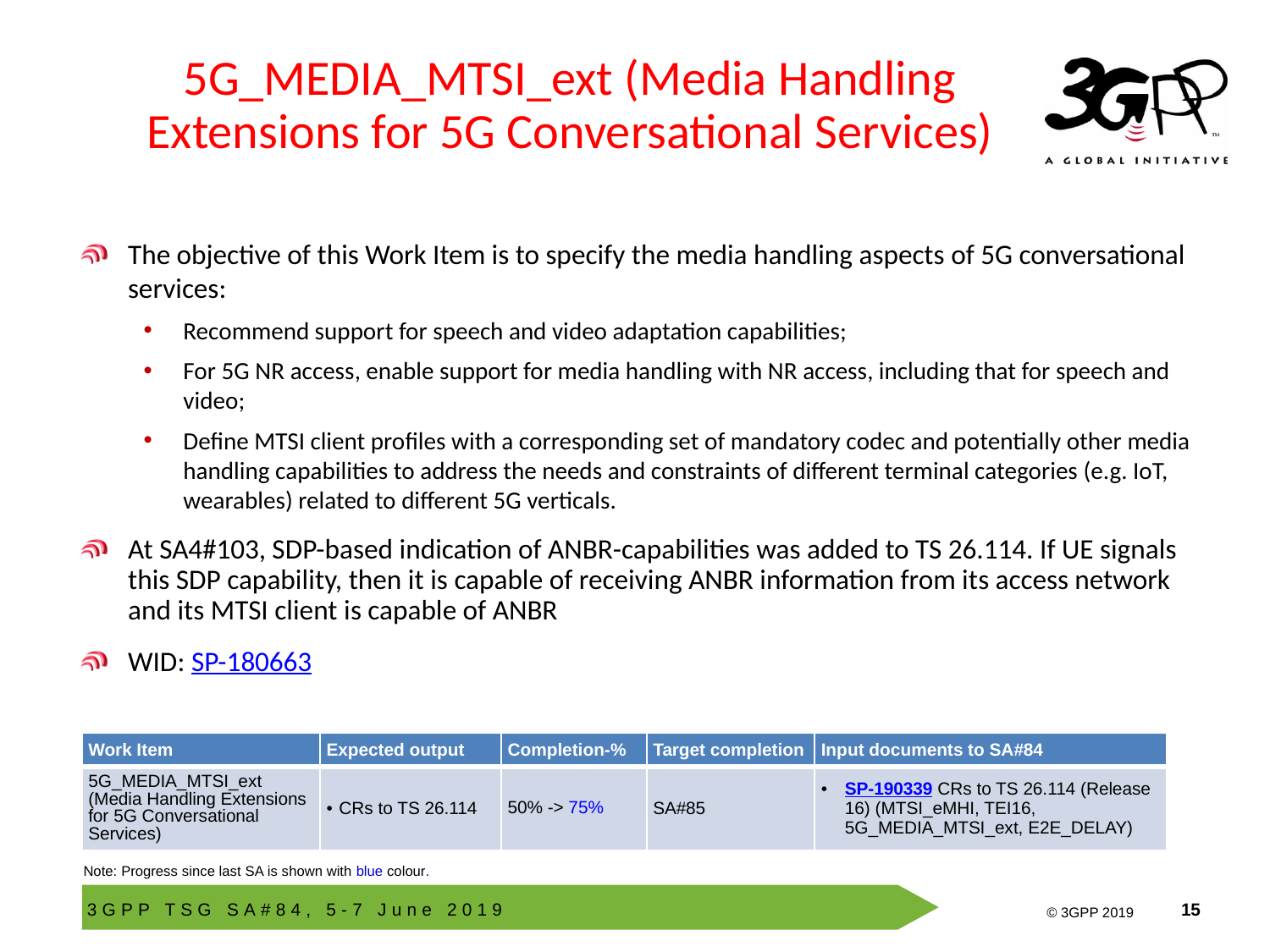

# 5G_MEDIA_MTSI_ext (Media Handling Extensions for 5G Conversational Services)
The objective of this Work Item is to specify the media handling aspects of 5G conversational services:
Recommend support for speech and video adaptation capabilities;
For 5G NR access, enable support for media handling with NR access, including that for speech and video;
Define MTSI client profiles with a corresponding set of mandatory codec and potentially other media handling capabilities to address the needs and constraints of different terminal categories (e.g. IoT, wearables) related to different 5G verticals.
At SA4#103, SDP-based indication of ANBR-capabilities was added to TS 26.114. If UE signals this SDP capability, then it is capable of receiving ANBR information from its access network and its MTSI client is capable of ANBR
WID: SP-180663

| Work Item | Expected output | Completion-% | Target completion | Input documents to SA#84 |
| --- | --- | --- | --- | --- |
| 5G\_MEDIA\_MTSI\_ext (Media Handling Extensions for 5G Conversational Services) | CRs to TS 26.114 | 50% -> 75% | SA#85 | SP-190339 CRs to TS 26.114 (Release 16) (MTSI\_eMHI, TEI16, 5G\_MEDIA\_MTSI\_ext, E2E\_DELAY) |
Note: Progress since last SA is shown with blue colour.